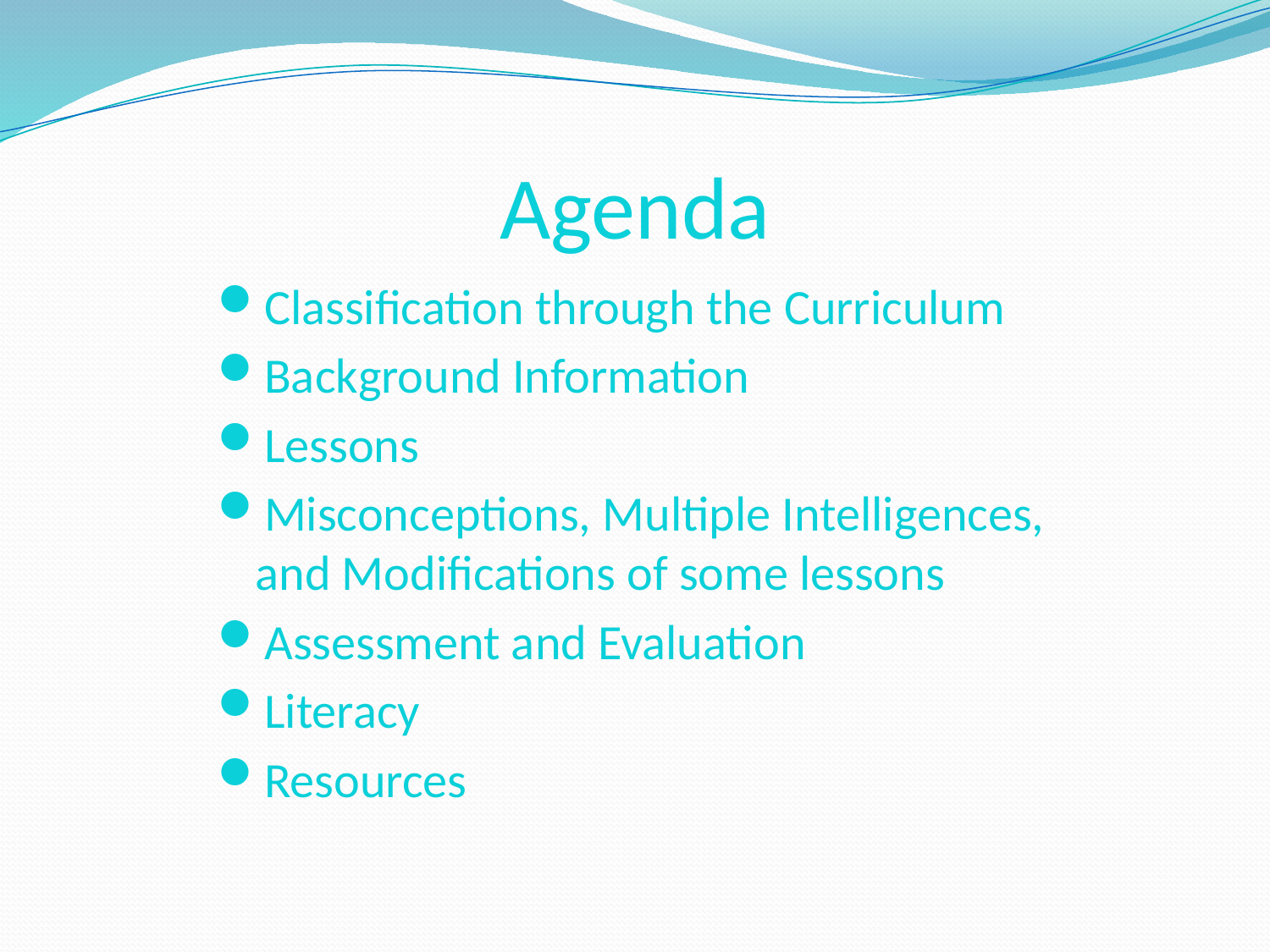

# Agenda
Classification through the Curriculum
Background Information
Lessons
Misconceptions, Multiple Intelligences, and Modifications of some lessons
Assessment and Evaluation
Literacy
Resources